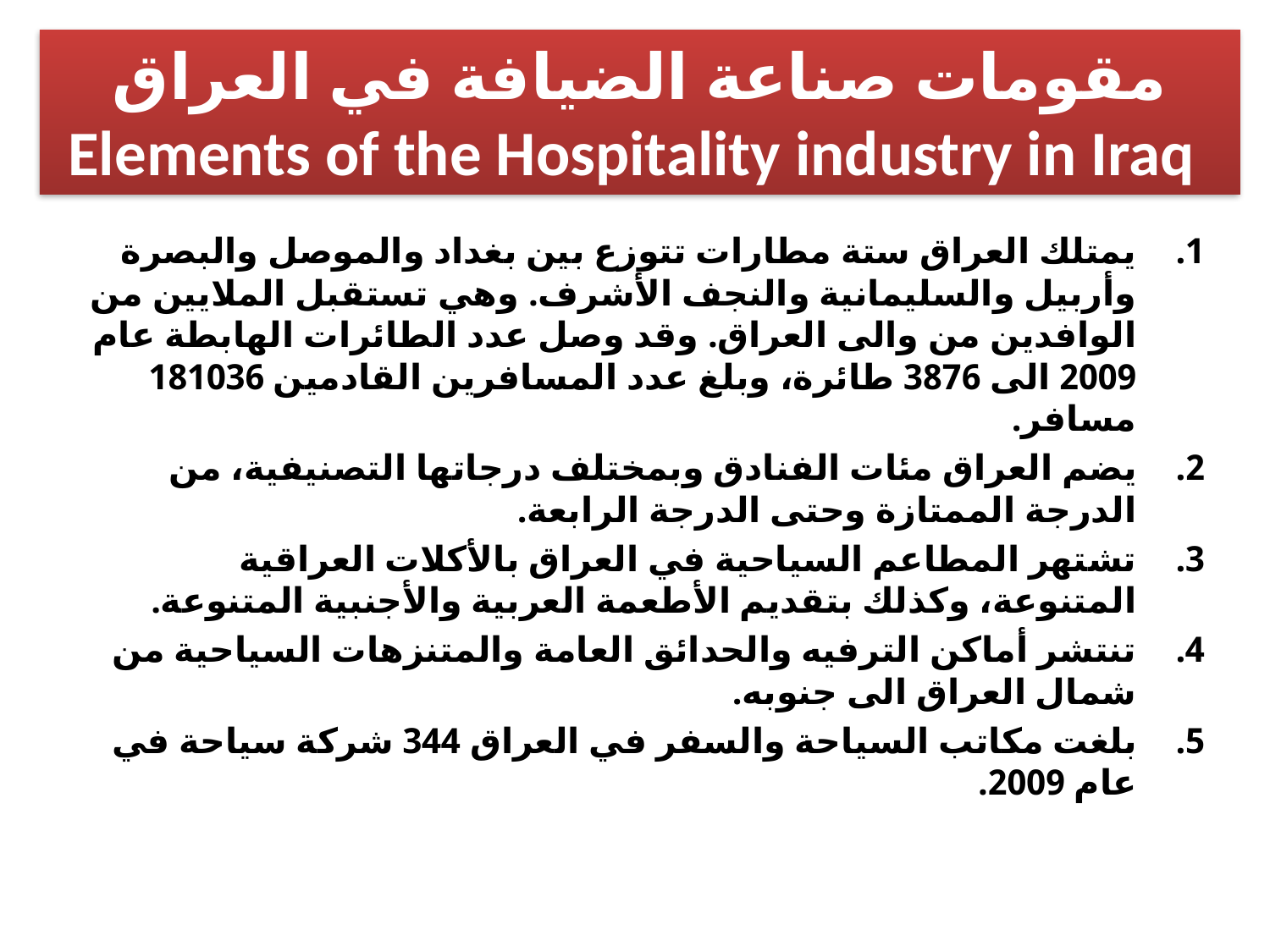

مقومات صناعة الضيافة في العراق
 Elements of the Hospitality industry in Iraq
يمتلك العراق ستة مطارات تتوزع بين بغداد والموصل والبصرة وأربيل والسليمانية والنجف الأشرف. وهي تستقبل الملايين من الوافدين من والى العراق. وقد وصل عدد الطائرات الهابطة عام 2009 الى 3876 طائرة، وبلغ عدد المسافرين القادمين 181036 مسافر.
يضم العراق مئات الفنادق وبمختلف درجاتها التصنيفية، من الدرجة الممتازة وحتى الدرجة الرابعة.
تشتهر المطاعم السياحية في العراق بالأكلات العراقية المتنوعة، وكذلك بتقديم الأطعمة العربية والأجنبية المتنوعة.
تنتشر أماكن الترفيه والحدائق العامة والمتنزهات السياحية من شمال العراق الى جنوبه.
بلغت مكاتب السياحة والسفر في العراق 344 شركة سياحة في عام 2009.